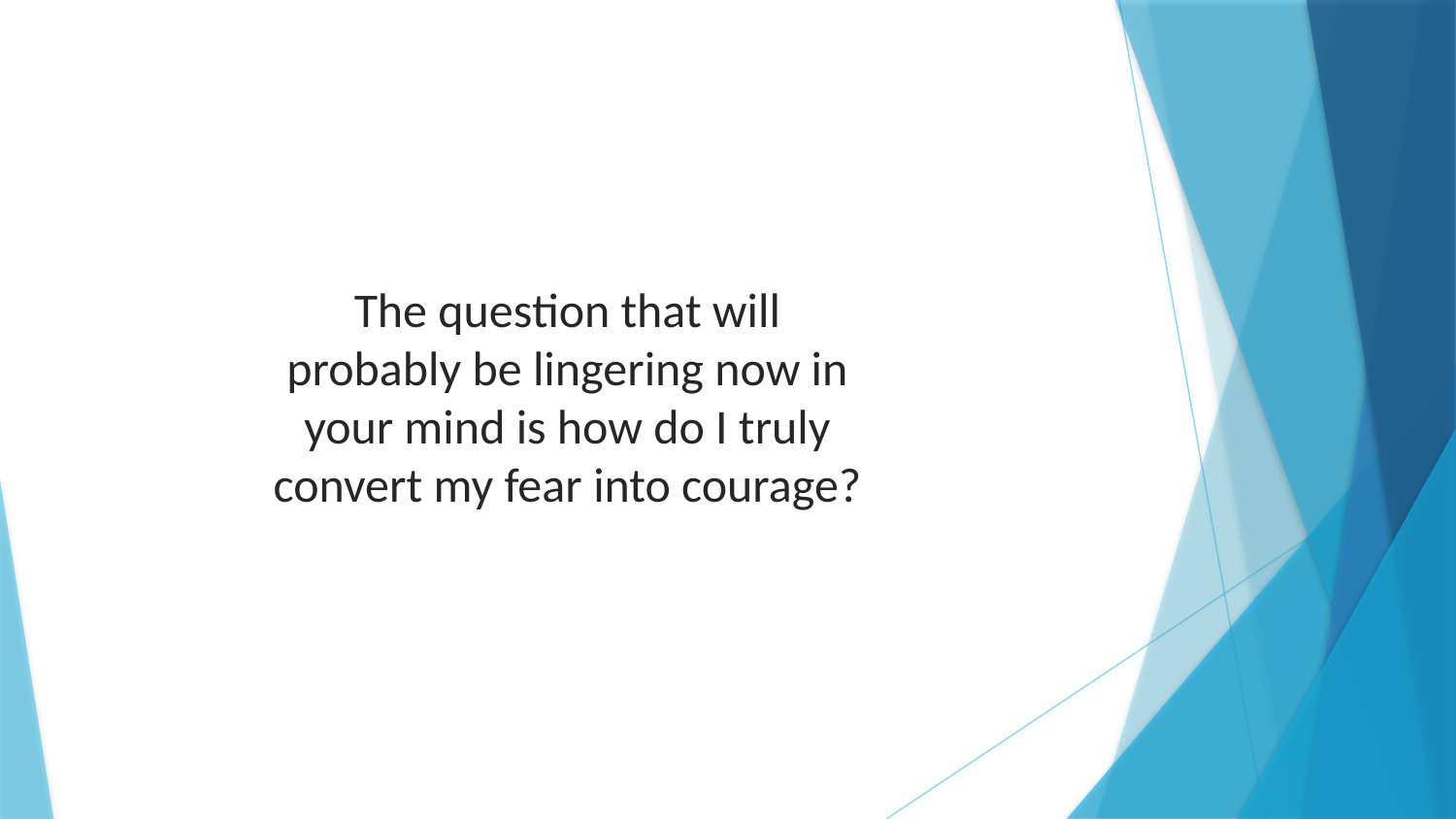

The question that will probably be lingering now in your mind is how do I truly convert my fear into courage?